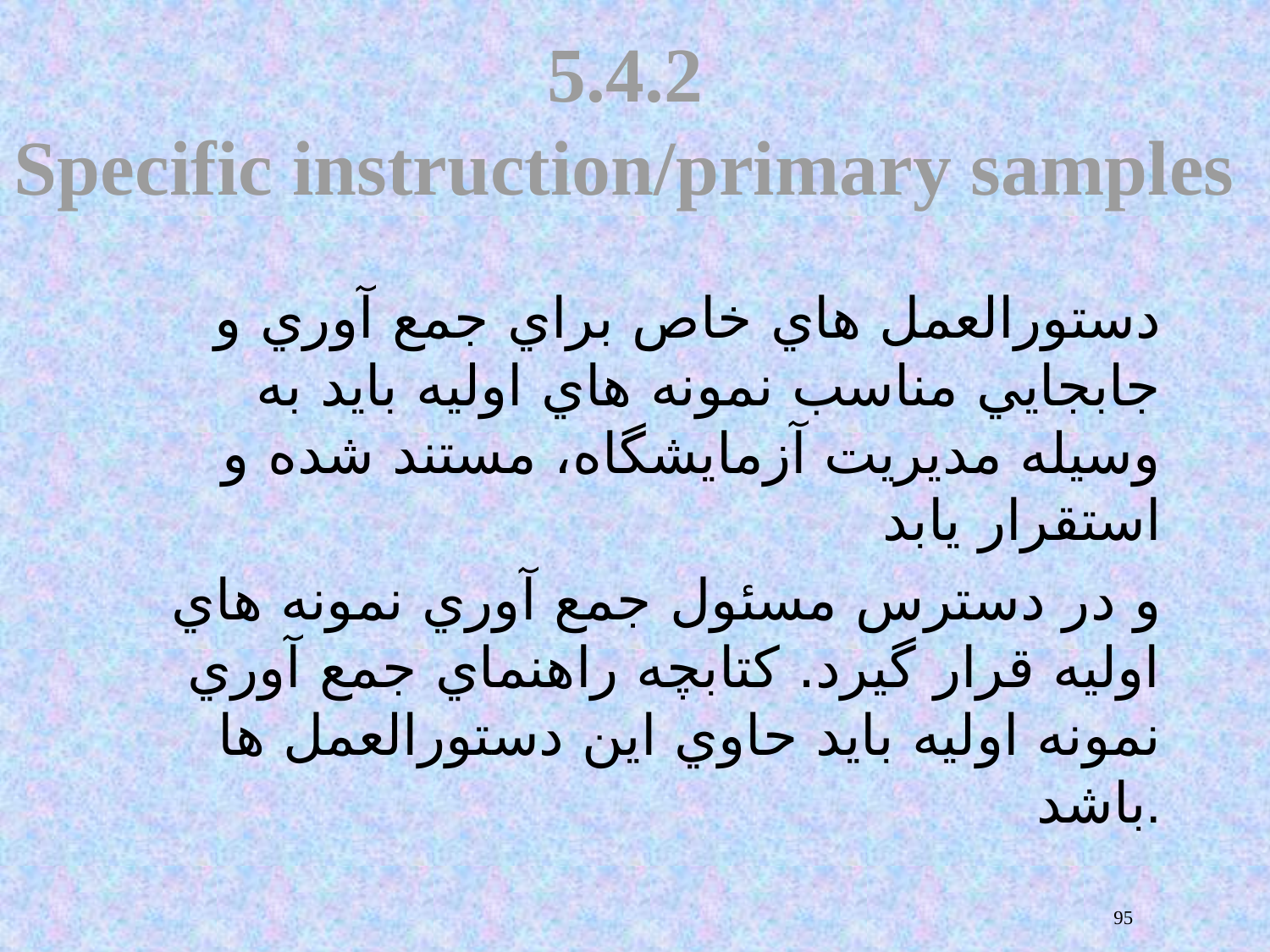

# 5.4.2 Specific instruction/primary samples
دستورالعمل هاي خاص براي جمع آوري و جابجايي مناسب نمونه هاي اوليه بايد به وسيله مديريت آزمايشگاه، مستند شده و استقرار يابد
و در دسترس مسئول جمع آوري نمونه هاي اوليه قرار گيرد. كتابچه راهنماي جمع آوري نمونه اوليه بايد حاوي اين دستورالعمل ها باشد.